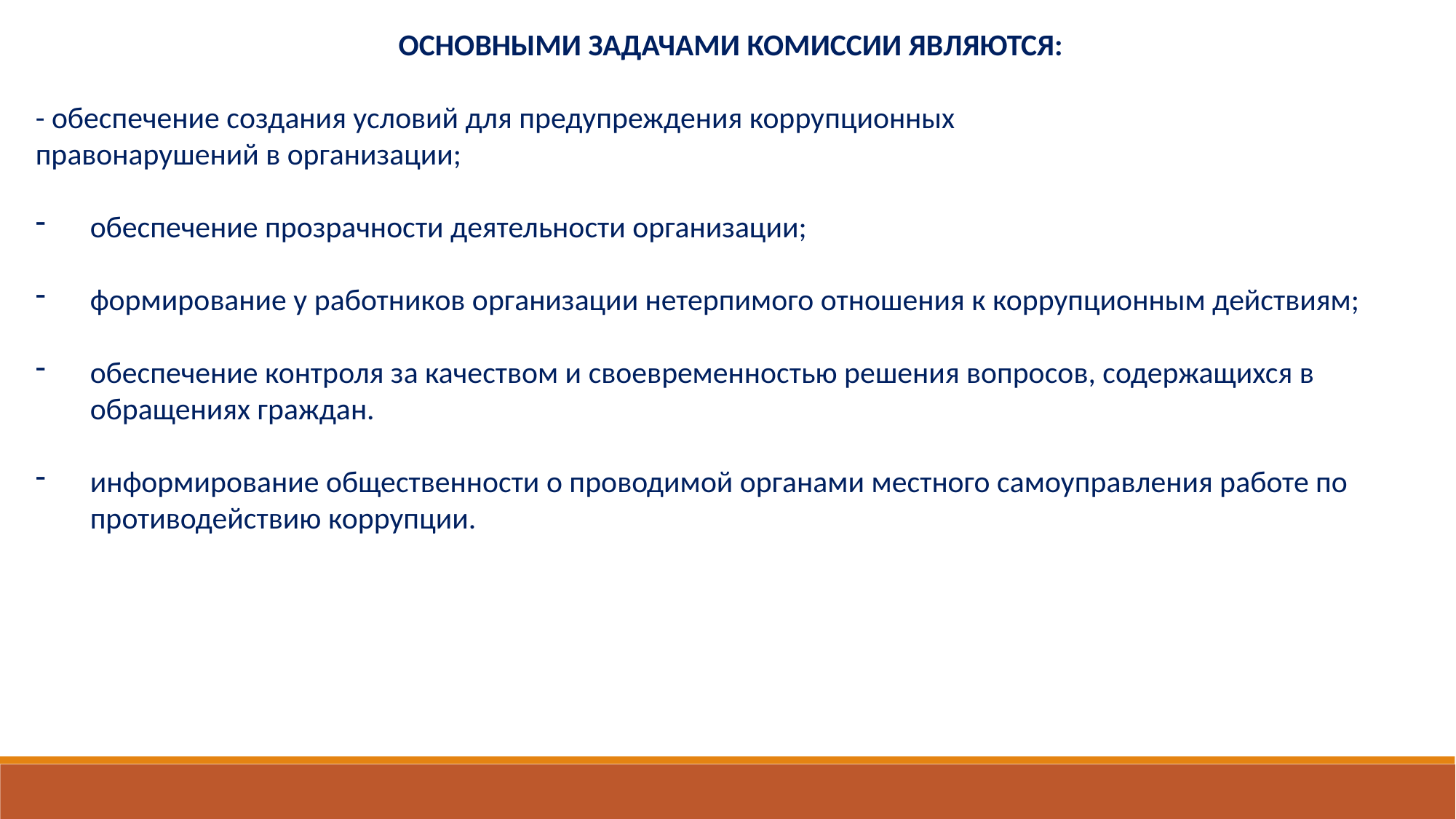

ОСНОВНЫМИ ЗАДАЧАМИ КОМИССИИ ЯВЛЯЮТСЯ:

- обеспечение создания условий для предупреждения коррупционных
правонарушений в организации;

обеспечение прозрачности деятельности организации;

формирование у работников организации нетерпимого отношения к коррупционным действиям;

обеспечение контроля за качеством и своевременностью решения вопросов, содержащихся в обращениях граждан.

информирование общественности о проводимой органами местного самоуправления работе по противодействию коррупции.